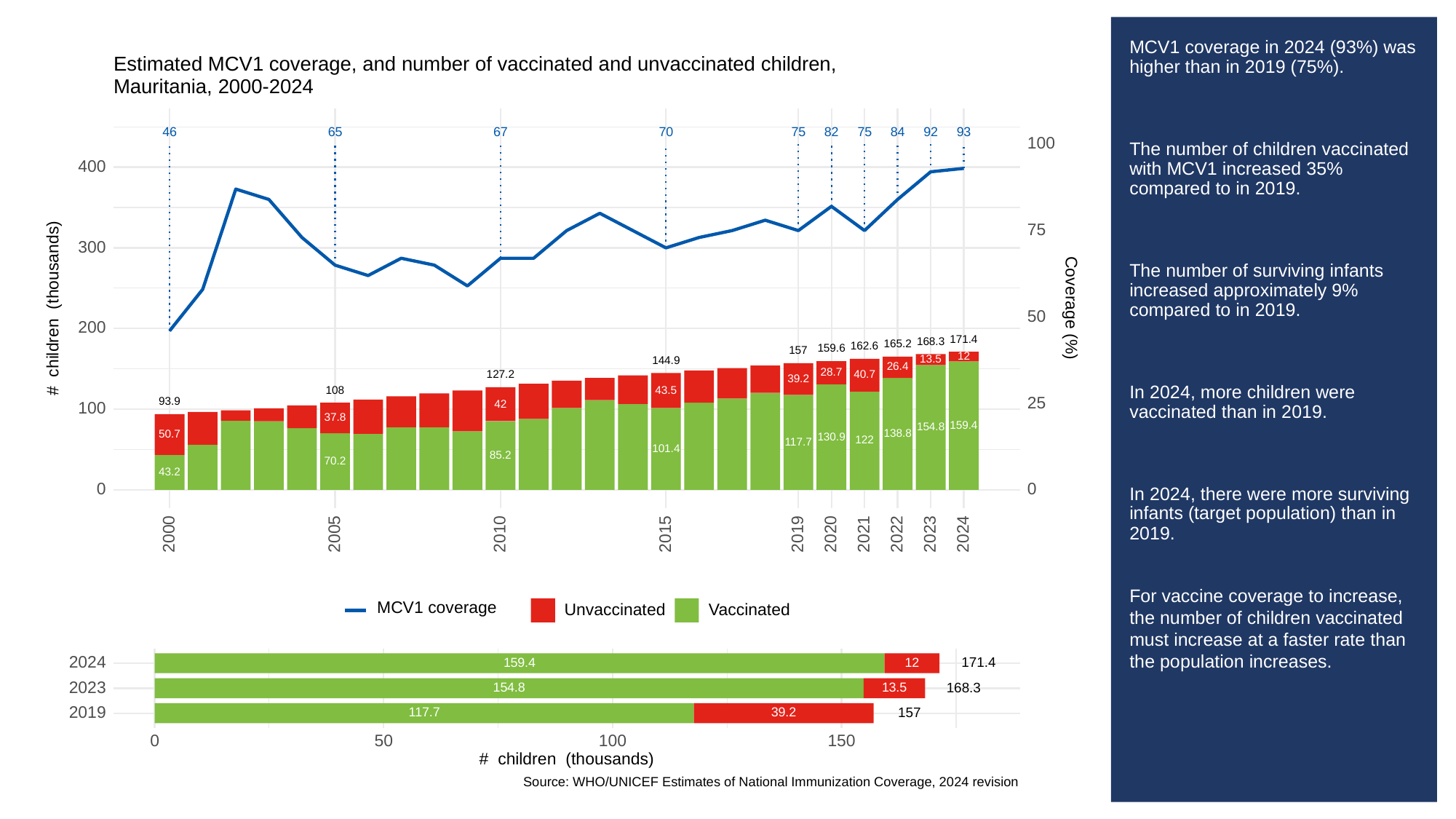

# MCV1 coverage in 2024 (93%) was higher than in 2019 (75%).

The number of children vaccinated with MCV1 increased 35% compared to in 2019.

The number of surviving infants increased approximately 9% compared to in 2019.

In 2024, more children were vaccinated than in 2019.

In 2024, there were more surviving infants (target population) than in 2019.

For vaccine coverage to increase, the number of children vaccinated must increase at a faster rate than the population increases.

Estimated MCV1 coverage, and number of vaccinated and unvaccinated children,
Mauritania, 2000-2024

93
46
65
67
70
82
84
92
75
75
100

400

75
300

#  children  (thousands)
Coverage (%)
50
200

171.4
168.3
165.2
162.6
159.6
157

12

13.5

144.9

26.4

28.7

40.7
127.2

39.2

43.5
108

25
93.9

42

100

37.8

159.4
154.8

138.8
50.7

130.9

122
117.7

101.4

85.2

70.2
43.2
0
0

2023
2000
2005
2010
2015
2019
2020
2021
2022
2024

MCV1 coverage
Unvaccinated
Vaccinated

2024
171.4
159.4
12

2023
168.3
13.5
154.8

2019
157
39.2
117.7

0
50
100
150
#  children  (thousands)
Source: WHO/UNICEF Estimates of National Immunization Coverage, 2024 revision